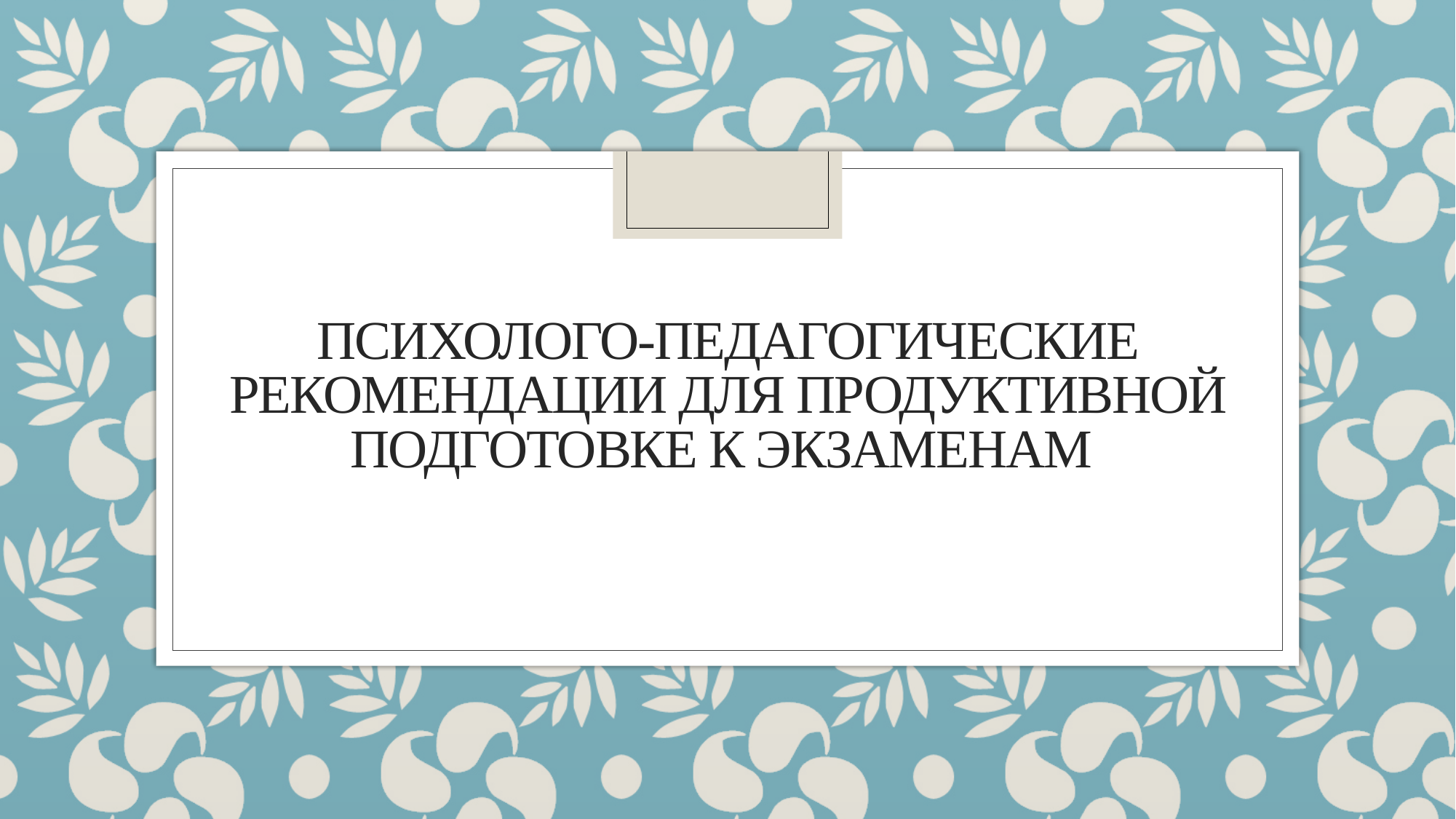

# Психолого-педагогические рекомендации для продуктивной подготовке к экзаменам